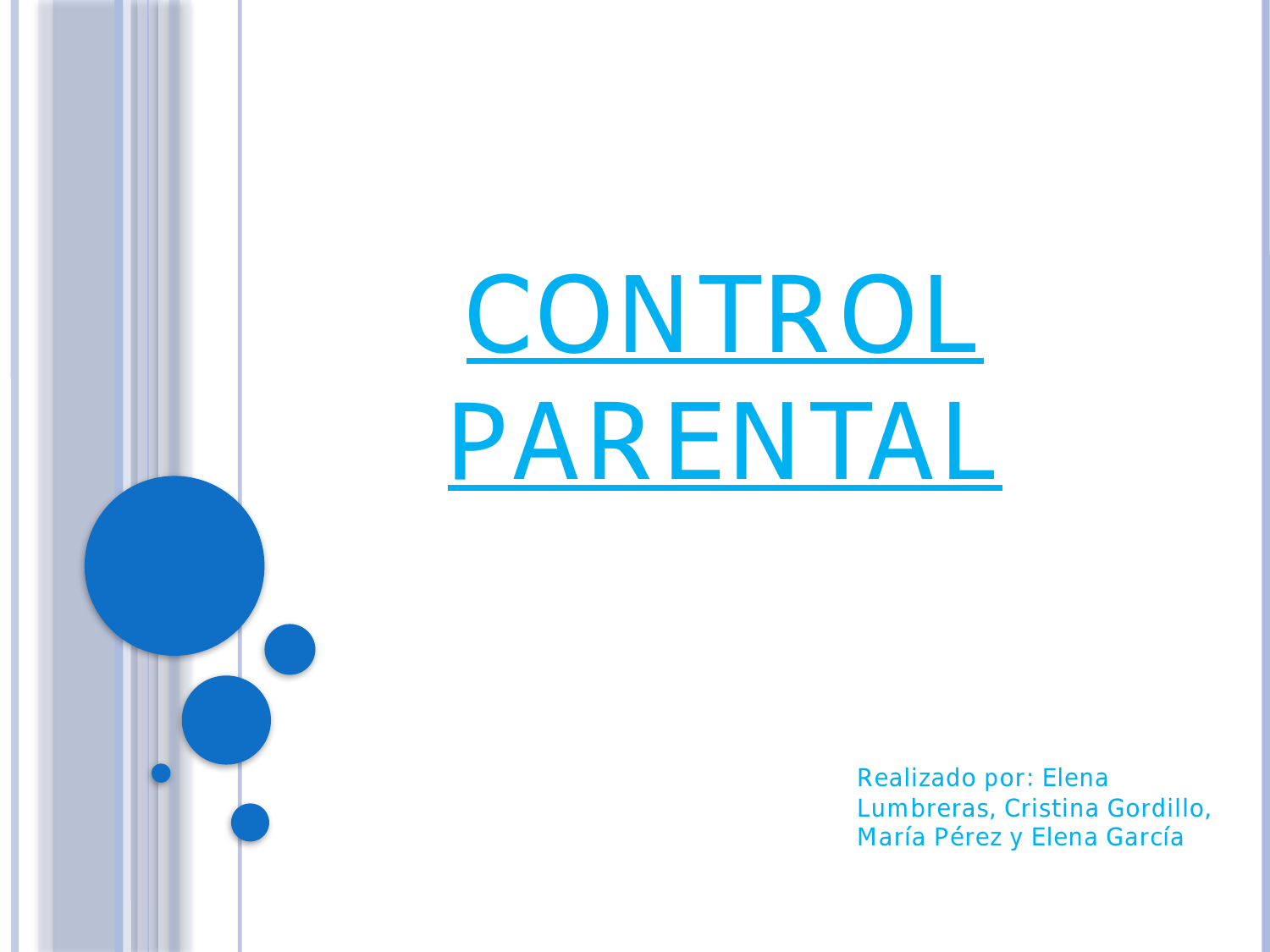

# Control parental
Realizado por: Elena Lumbreras, Cristina Gordillo, María Pérez y Elena García